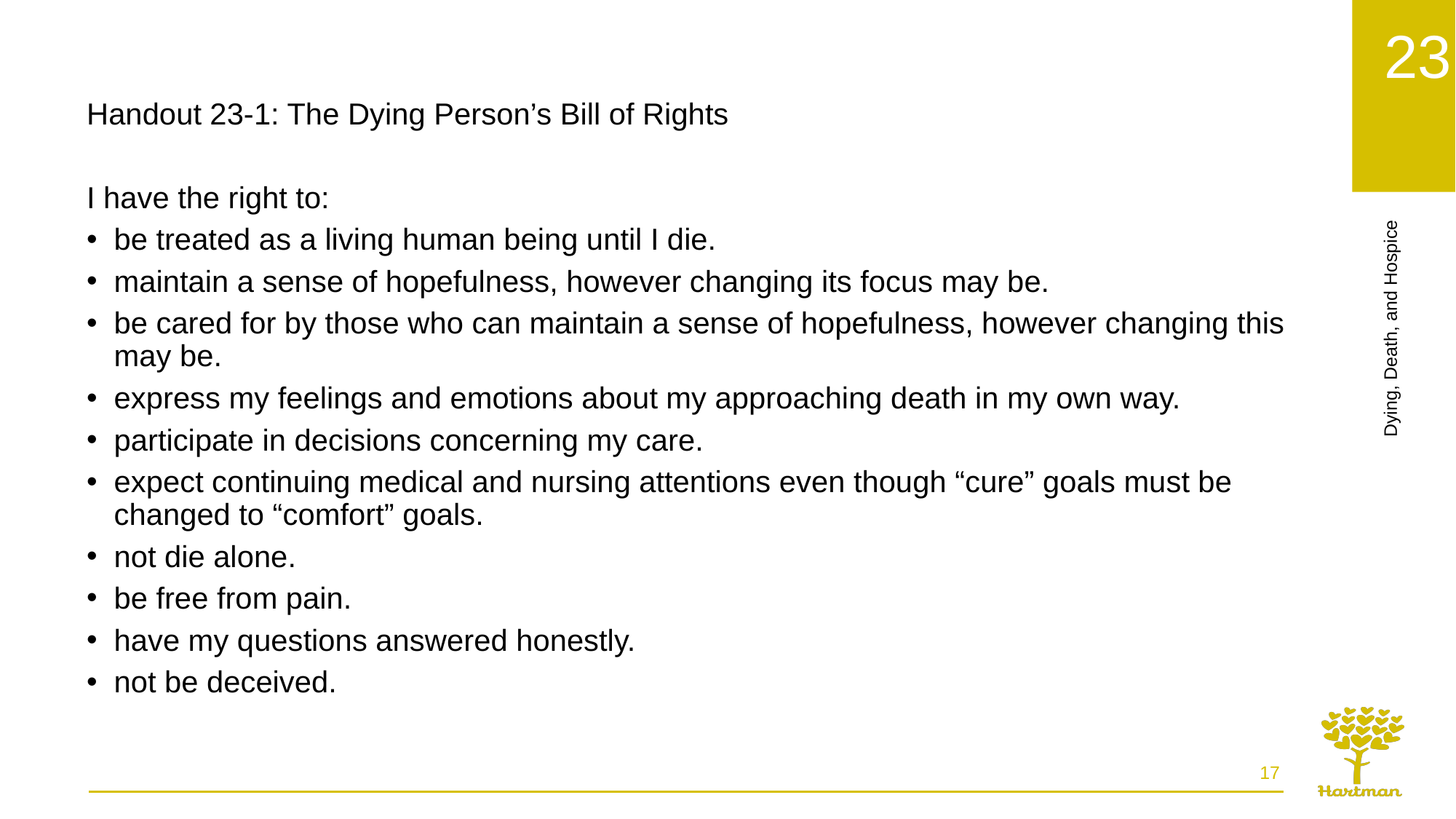

Handout 23-1: The Dying Person’s Bill of Rights

I have the right to:
be treated as a living human being until I die.
maintain a sense of hopefulness, however changing its focus may be.
be cared for by those who can maintain a sense of hopefulness, however changing this may be.
express my feelings and emotions about my approaching death in my own way.
participate in decisions concerning my care.
expect continuing medical and nursing attentions even though “cure” goals must be changed to “comfort” goals.
not die alone.
be free from pain.
have my questions answered honestly.
not be deceived.

17